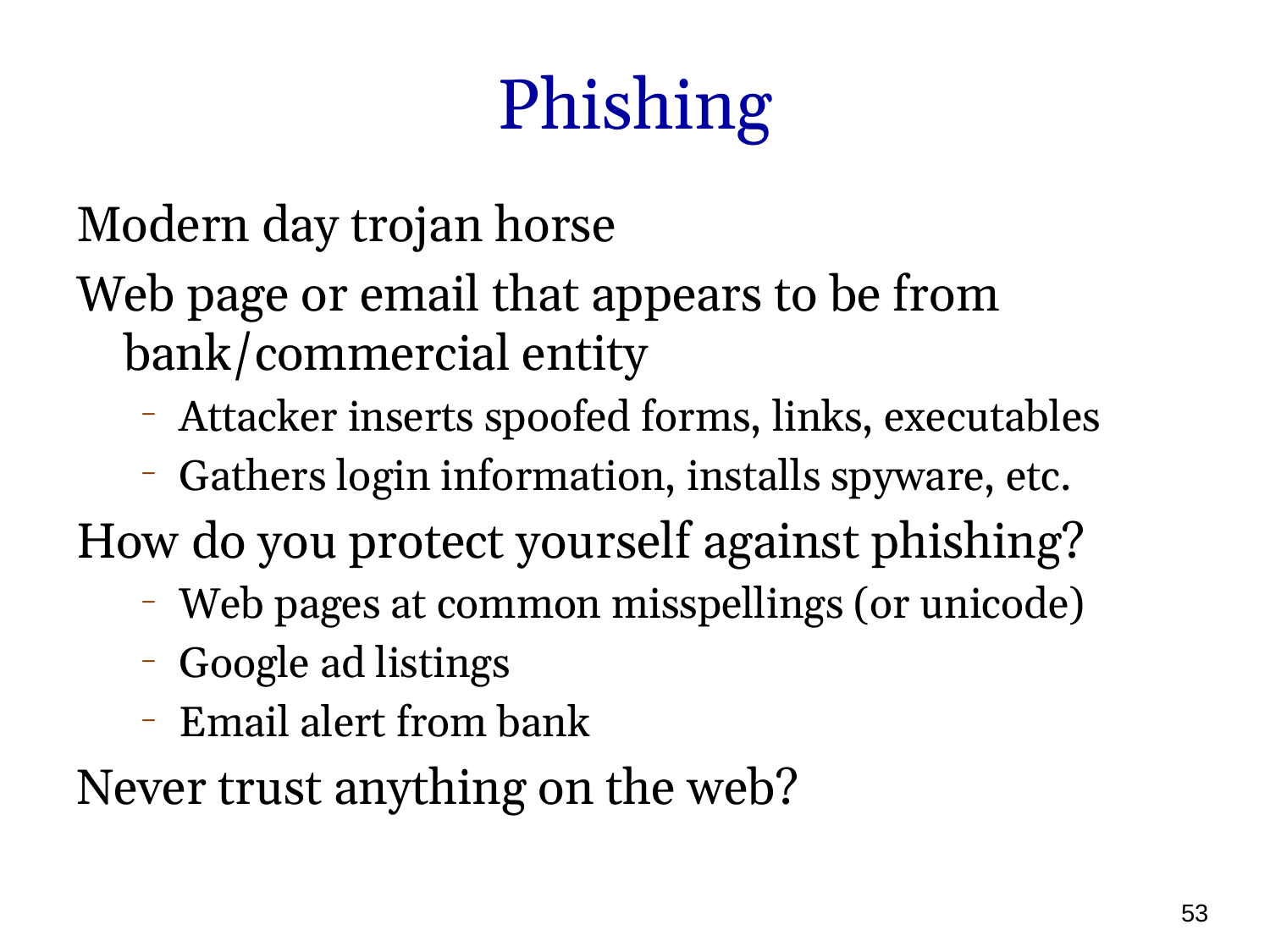

# Phishing
Modern day trojan horse
Web page or email that appears to be from bank/commercial entity
Attacker inserts spoofed forms, links, executables
Gathers login information, installs spyware, etc.
How do you protect yourself against phishing?
Web pages at common misspellings (or unicode)
Google ad listings
Email alert from bank
Never trust anything on the web?

53